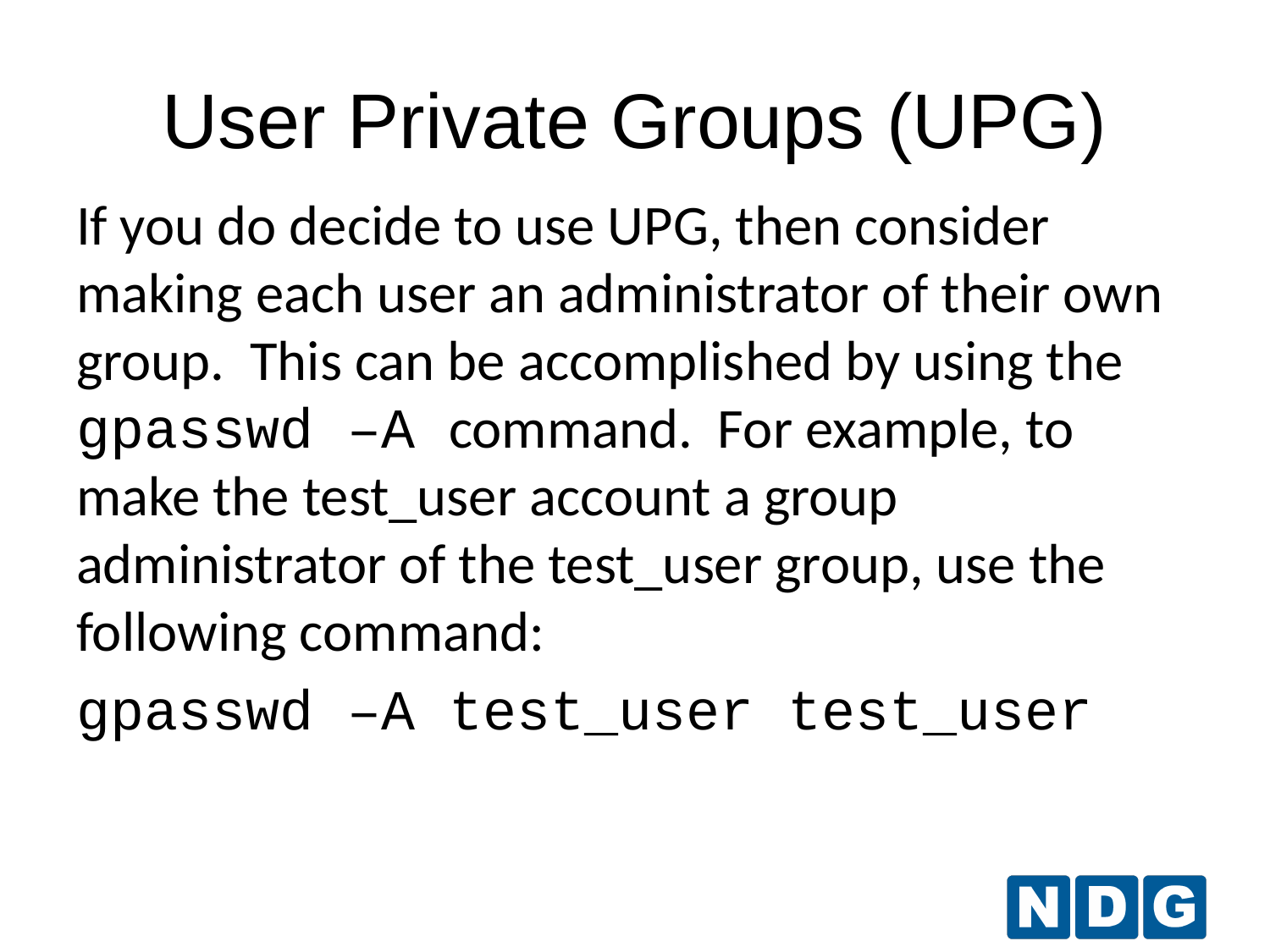

User Private Groups (UPG)
If you do decide to use UPG, then consider making each user an administrator of their own group.  This can be accomplished by using the gpasswd –A command.  For example, to make the test_user account a group administrator of the test_user group, use the following command:
gpasswd –A test_user test_user